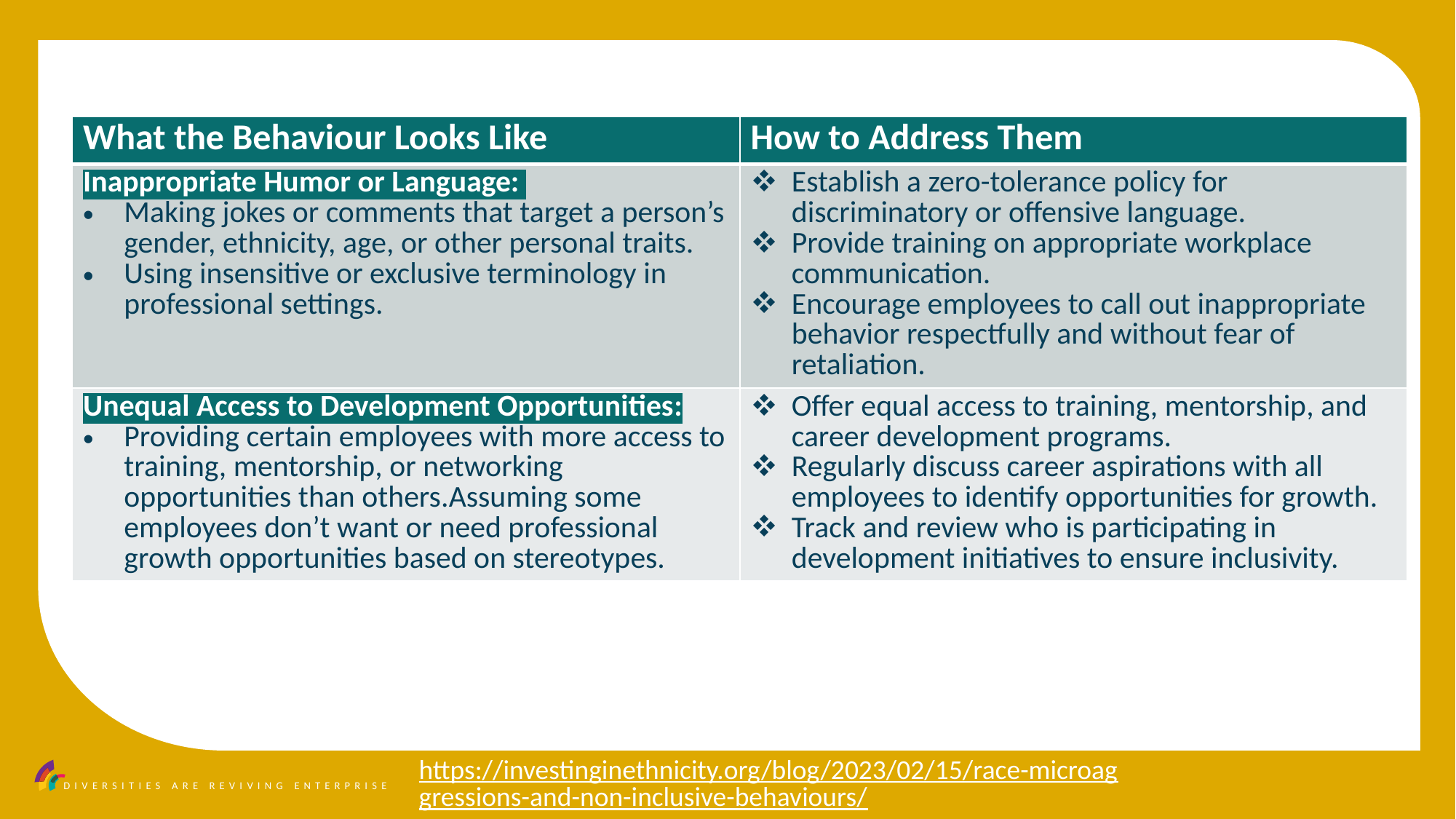

| What the Behaviour Looks Like | How to Address Them |
| --- | --- |
| Inappropriate Humor or Language: Making jokes or comments that target a person’s gender, ethnicity, age, or other personal traits. Using insensitive or exclusive terminology in professional settings. | Establish a zero-tolerance policy for discriminatory or offensive language. Provide training on appropriate workplace communication. Encourage employees to call out inappropriate behavior respectfully and without fear of retaliation. |
| Unequal Access to Development Opportunities: Providing certain employees with more access to training, mentorship, or networking opportunities than others.Assuming some employees don’t want or need professional growth opportunities based on stereotypes. | Offer equal access to training, mentorship, and career development programs. Regularly discuss career aspirations with all employees to identify opportunities for growth. Track and review who is participating in development initiatives to ensure inclusivity. |
https://investinginethnicity.org/blog/2023/02/15/race-microaggressions-and-non-inclusive-behaviours/